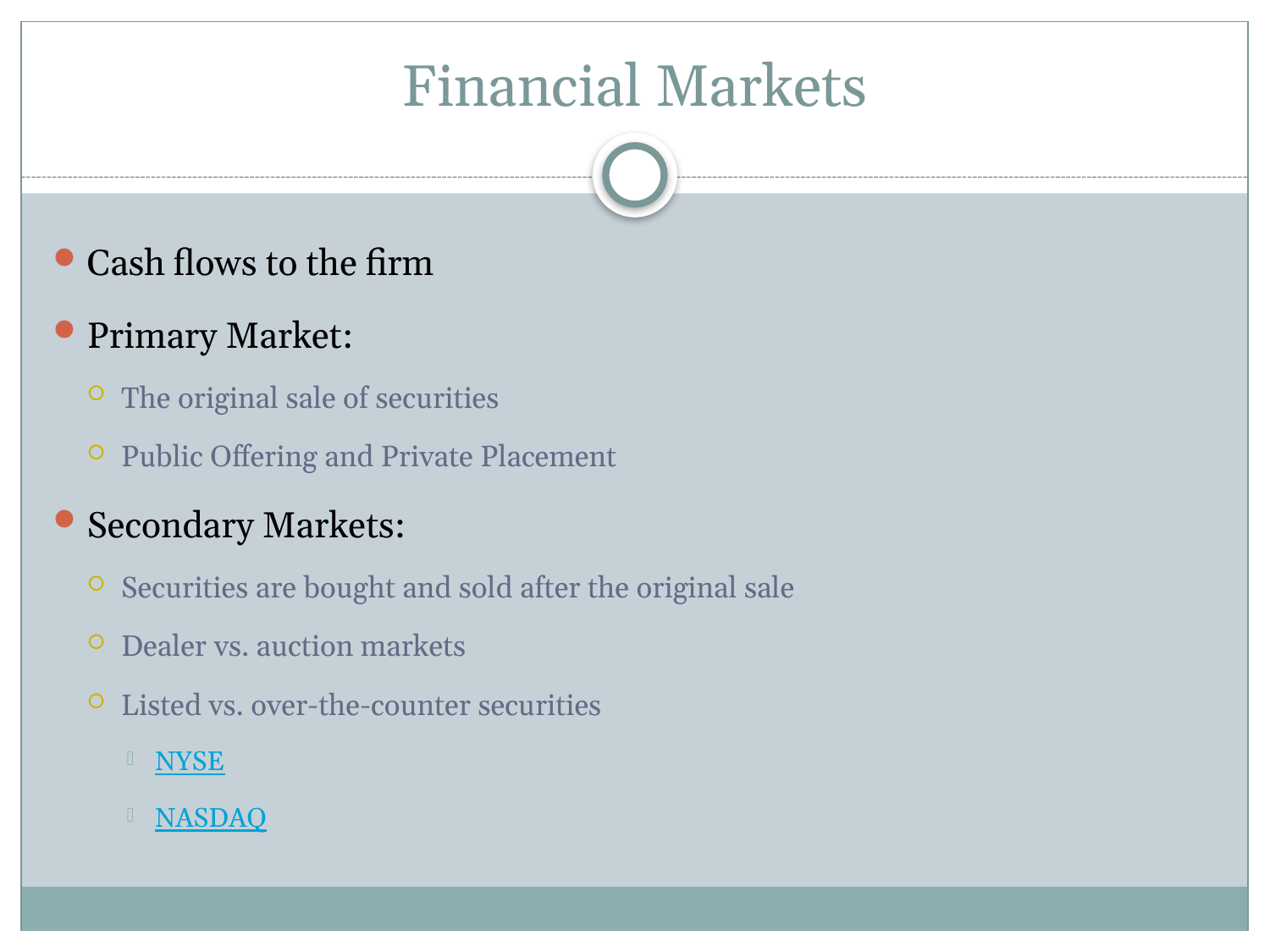

# Financial Markets
Cash flows to the firm
Primary Market:
The original sale of securities
Public Offering and Private Placement
Secondary Markets:
Securities are bought and sold after the original sale
Dealer vs. auction markets
Listed vs. over-the-counter securities
NYSE
NASDAQ